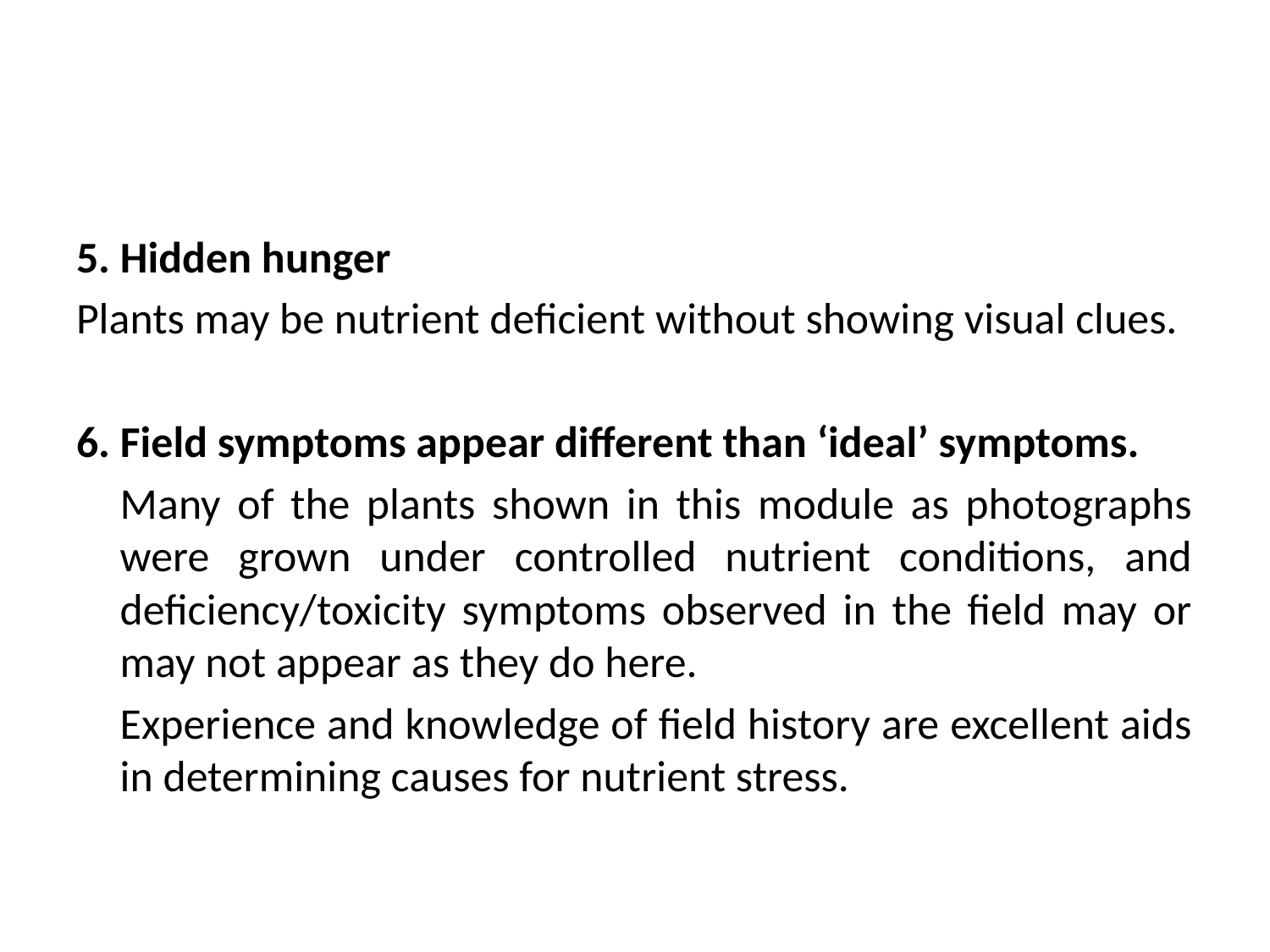

#
5. Hidden hunger
Plants may be nutrient deficient without showing visual clues.

6. Field symptoms appear different than ‘ideal’ symptoms.
	Many of the plants shown in this module as photographs were grown under controlled nutrient conditions, and deficiency/toxicity symptoms observed in the field may or may not appear as they do here.
	Experience and knowledge of field history are excellent aids in determining causes for nutrient stress.